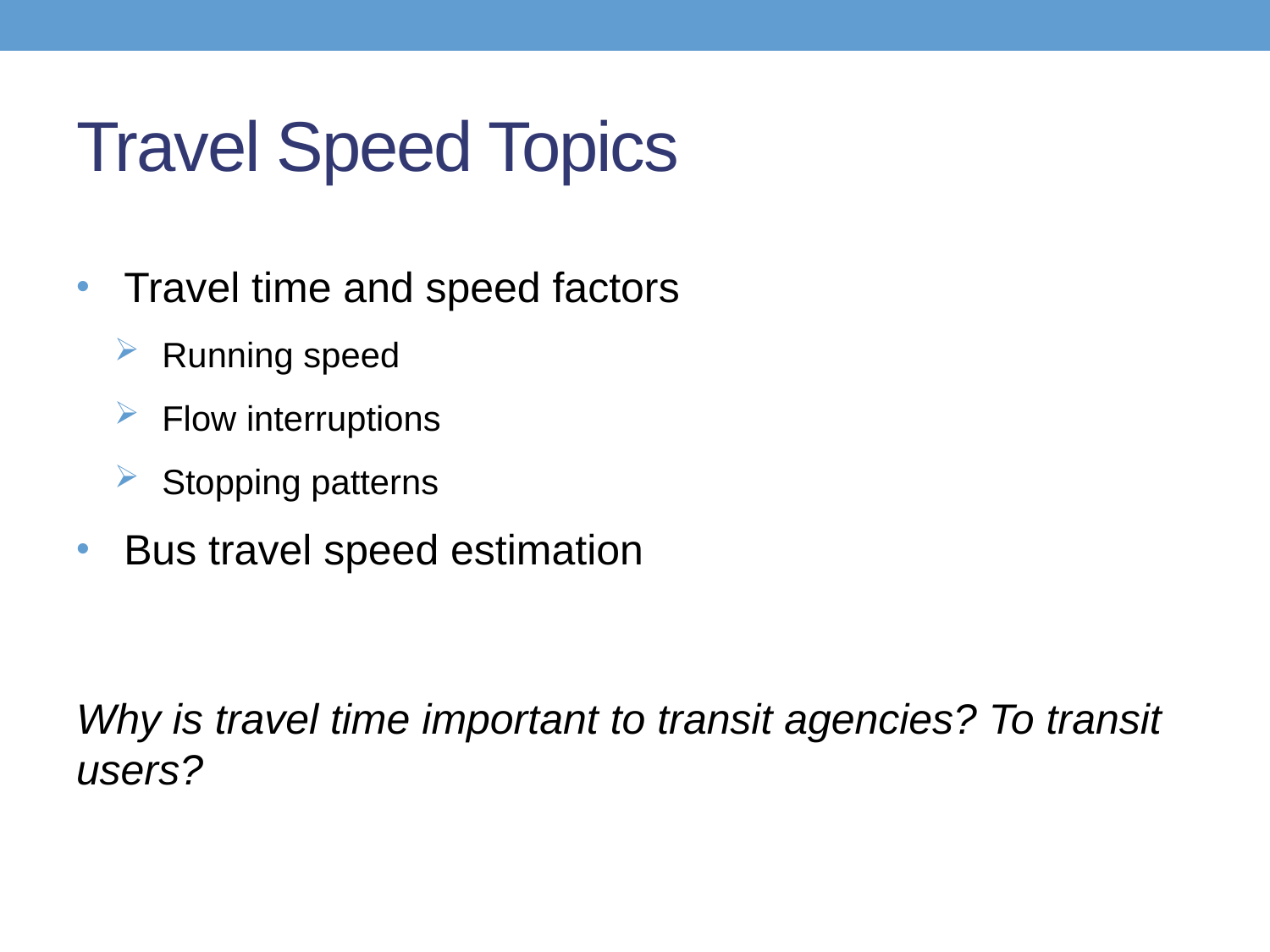

# Travel Speed Topics
Travel time and speed factors
Running speed
Flow interruptions
Stopping patterns
Bus travel speed estimation

Why is travel time important to transit agencies? To transit users?